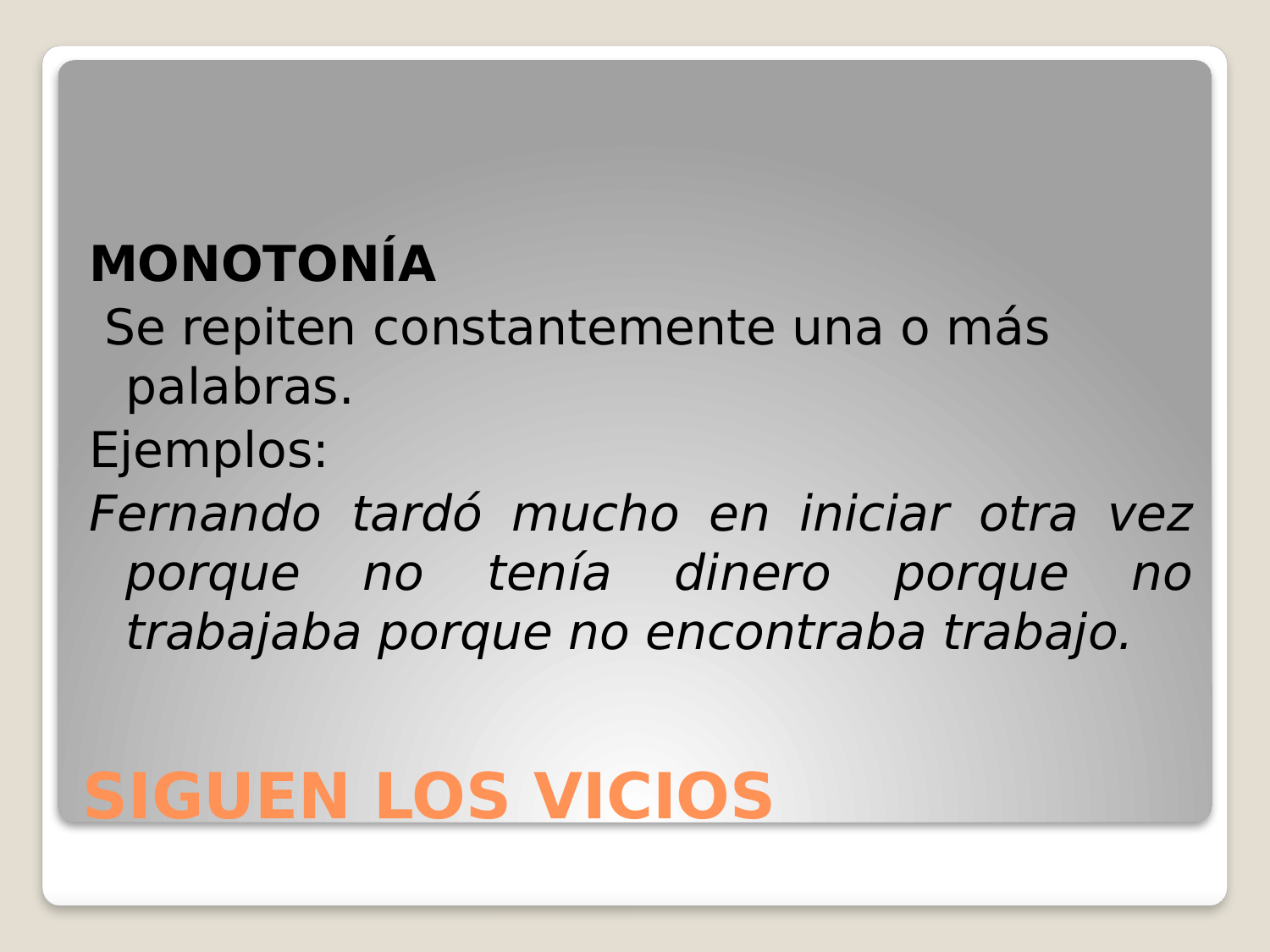

MONOTONÍA
 Se repiten constantemente una o más palabras.
Ejemplos:
Fernando tardó mucho en iniciar otra vez porque no tenía dinero porque no trabajaba porque no encontraba trabajo.

# SIGUEN LOS VICIOS